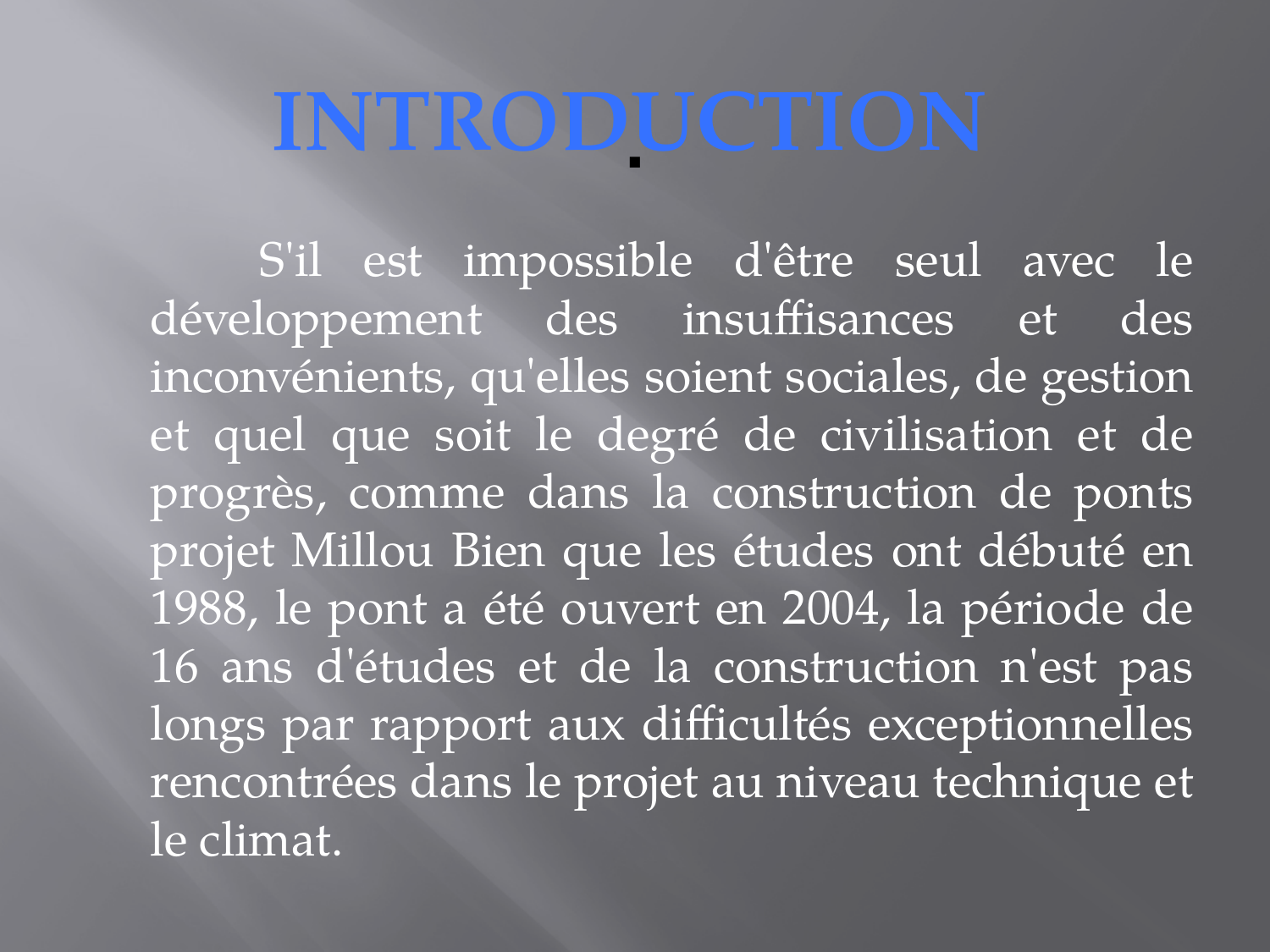

INTRODUCTION
# .
    S'il est impossible d'être seul avec le développement des insuffisances et des inconvénients, qu'elles soient sociales, de gestion et quel que soit le degré de civilisation et de progrès, comme dans la construction de ponts projet Millou Bien que les études ont débuté en 1988, le pont a été ouvert en 2004, la période de 16 ans d'études et de la construction n'est pas longs par rapport aux difficultés exceptionnelles rencontrées dans le projet au niveau technique et le climat.